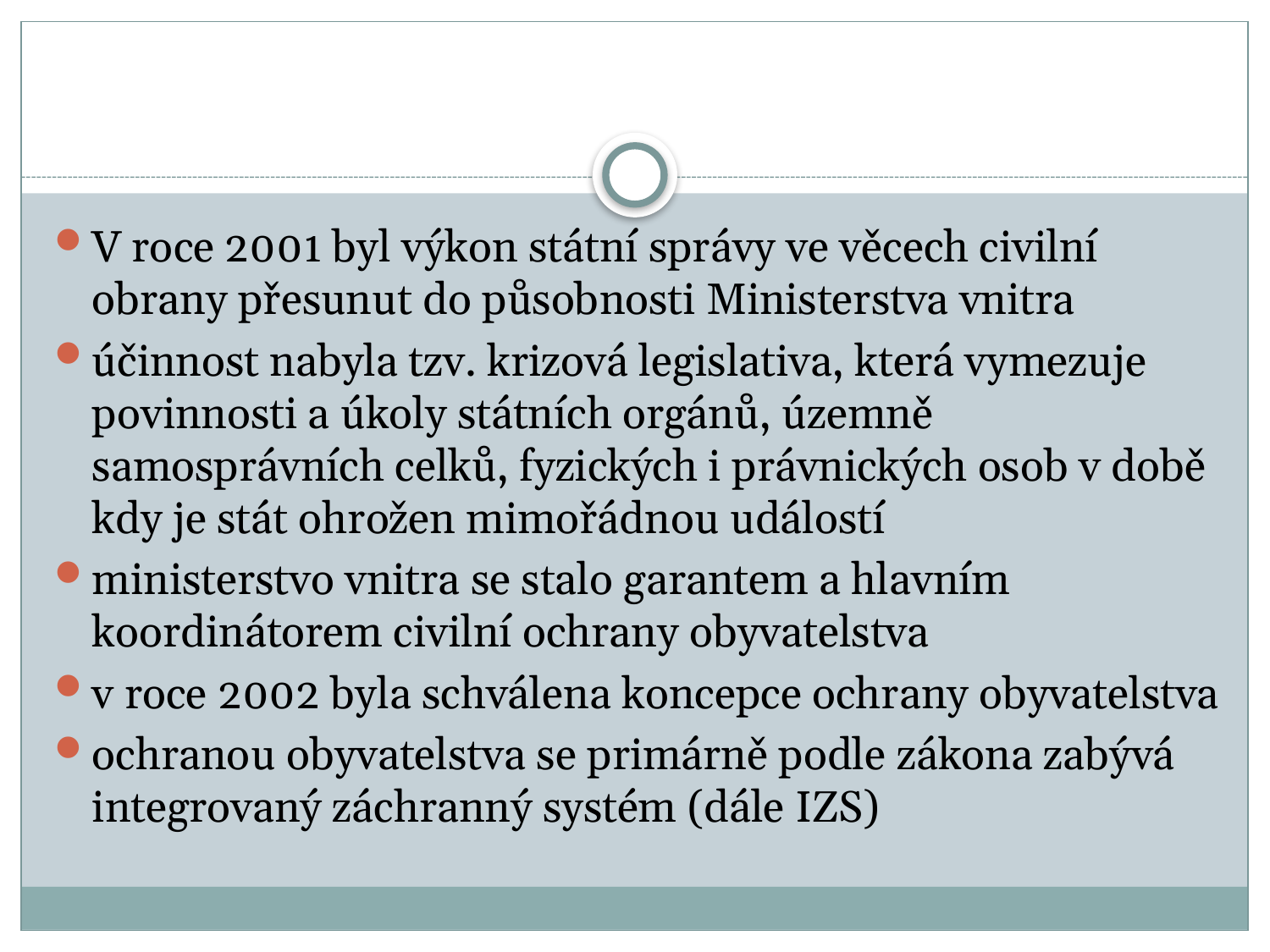

#
V roce 2001 byl výkon státní správy ve věcech civilní obrany přesunut do působnosti Ministerstva vnitra
účinnost nabyla tzv. krizová legislativa, která vymezuje povinnosti a úkoly státních orgánů, územně samosprávních celků, fyzických i právnických osob v době kdy je stát ohrožen mimořádnou událostí
ministerstvo vnitra se stalo garantem a hlavním koordinátorem civilní ochrany obyvatelstva
v roce 2002 byla schválena koncepce ochrany obyvatelstva
ochranou obyvatelstva se primárně podle zákona zabývá integrovaný záchranný systém (dále IZS)